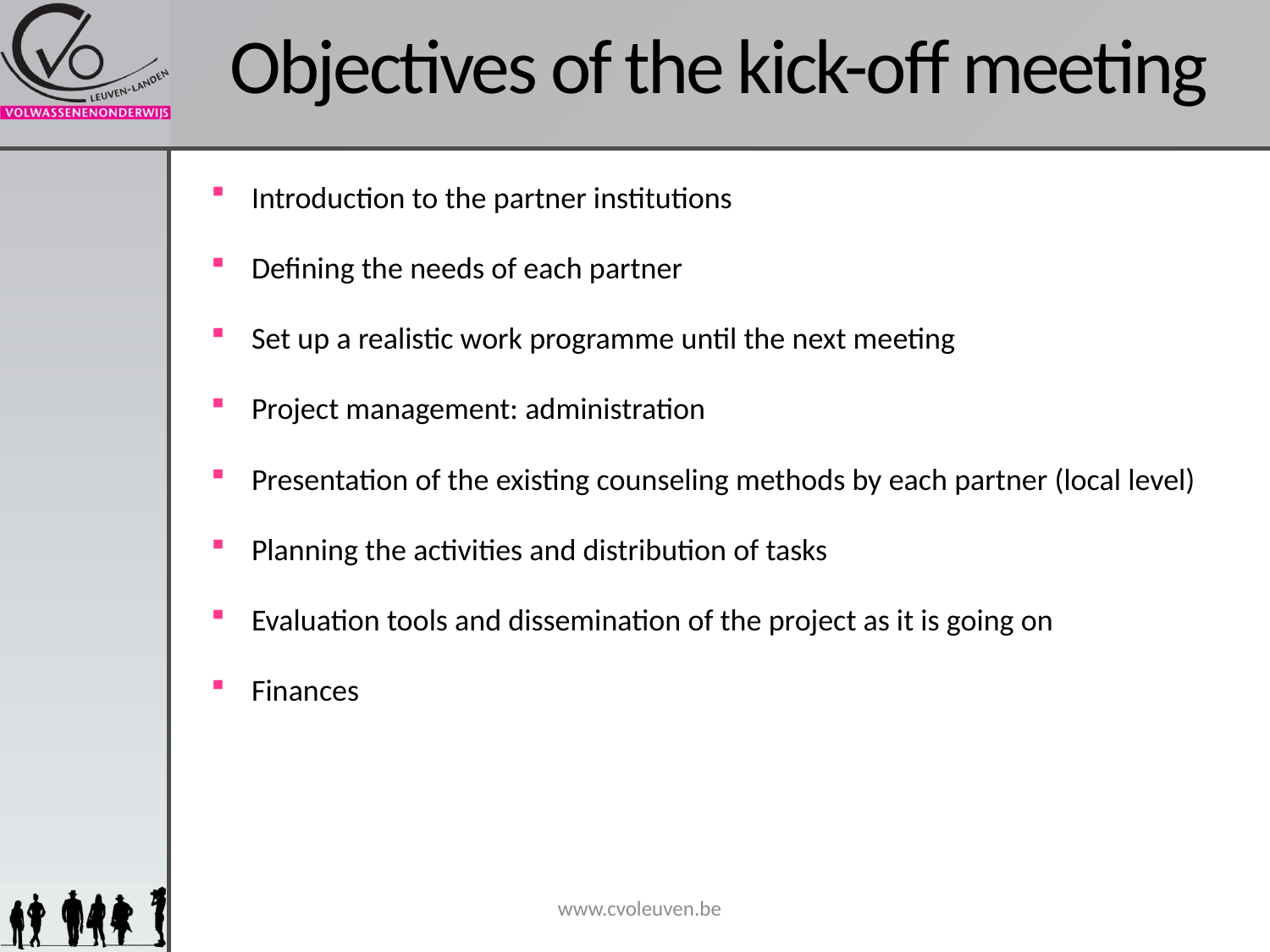

# Objectives of the kick-off meeting
Introduction to the partner institutions

Defining the needs of each partner

Set up a realistic work programme until the next meeting

Project management: administration

Presentation of the existing counseling methods by each partner (local level)

Planning the activities and distribution of tasks

Evaluation tools and dissemination of the project as it is going on

Finances

www.cvoleuven.be